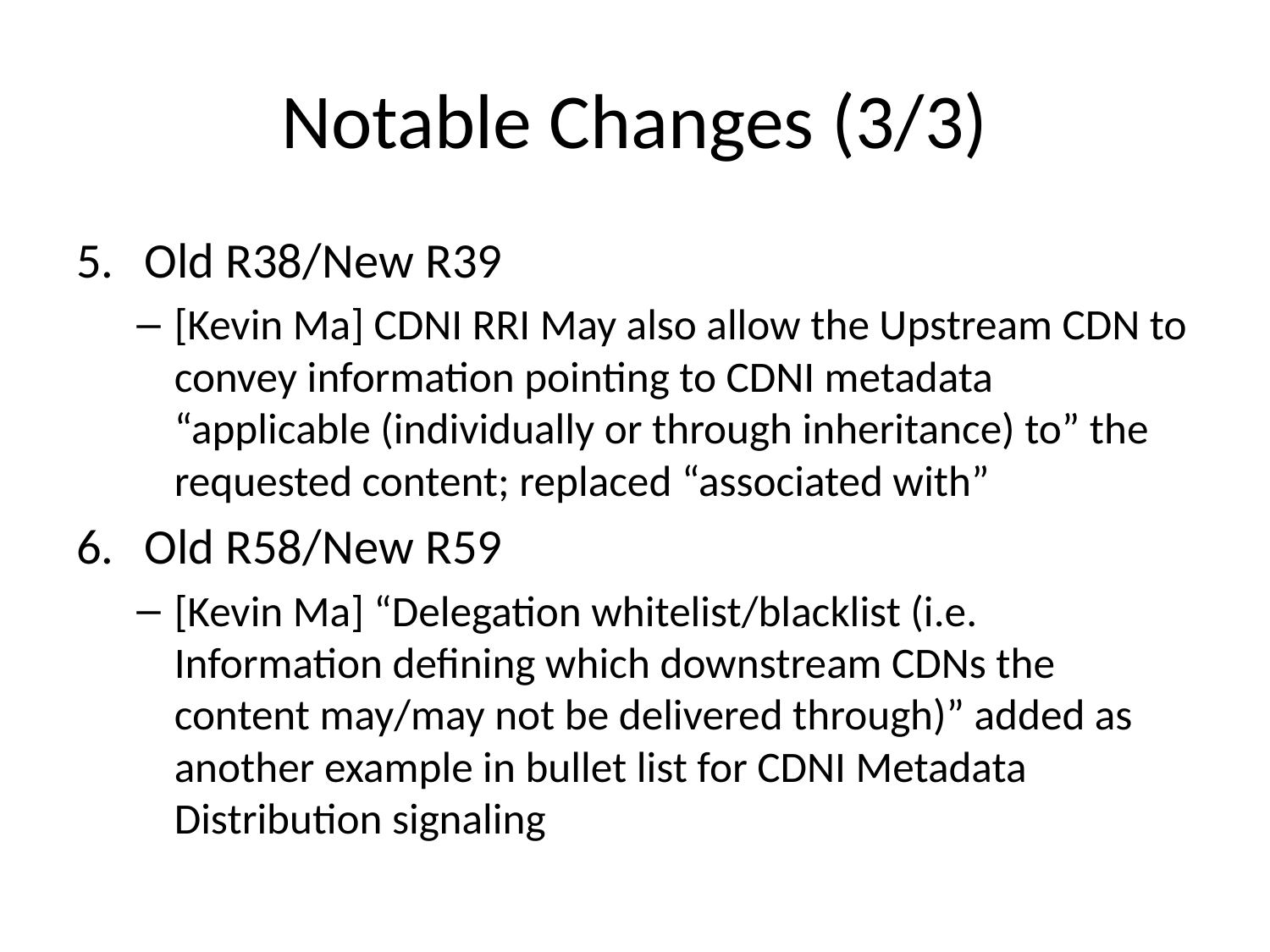

# Notable Changes (3/3)
Old R38/New R39
[Kevin Ma] CDNI RRI May also allow the Upstream CDN to convey information pointing to CDNI metadata “applicable (individually or through inheritance) to” the requested content; replaced “associated with”
Old R58/New R59
[Kevin Ma] “Delegation whitelist/blacklist (i.e. Information defining which downstream CDNs the content may/may not be delivered through)” added as another example in bullet list for CDNI Metadata Distribution signaling